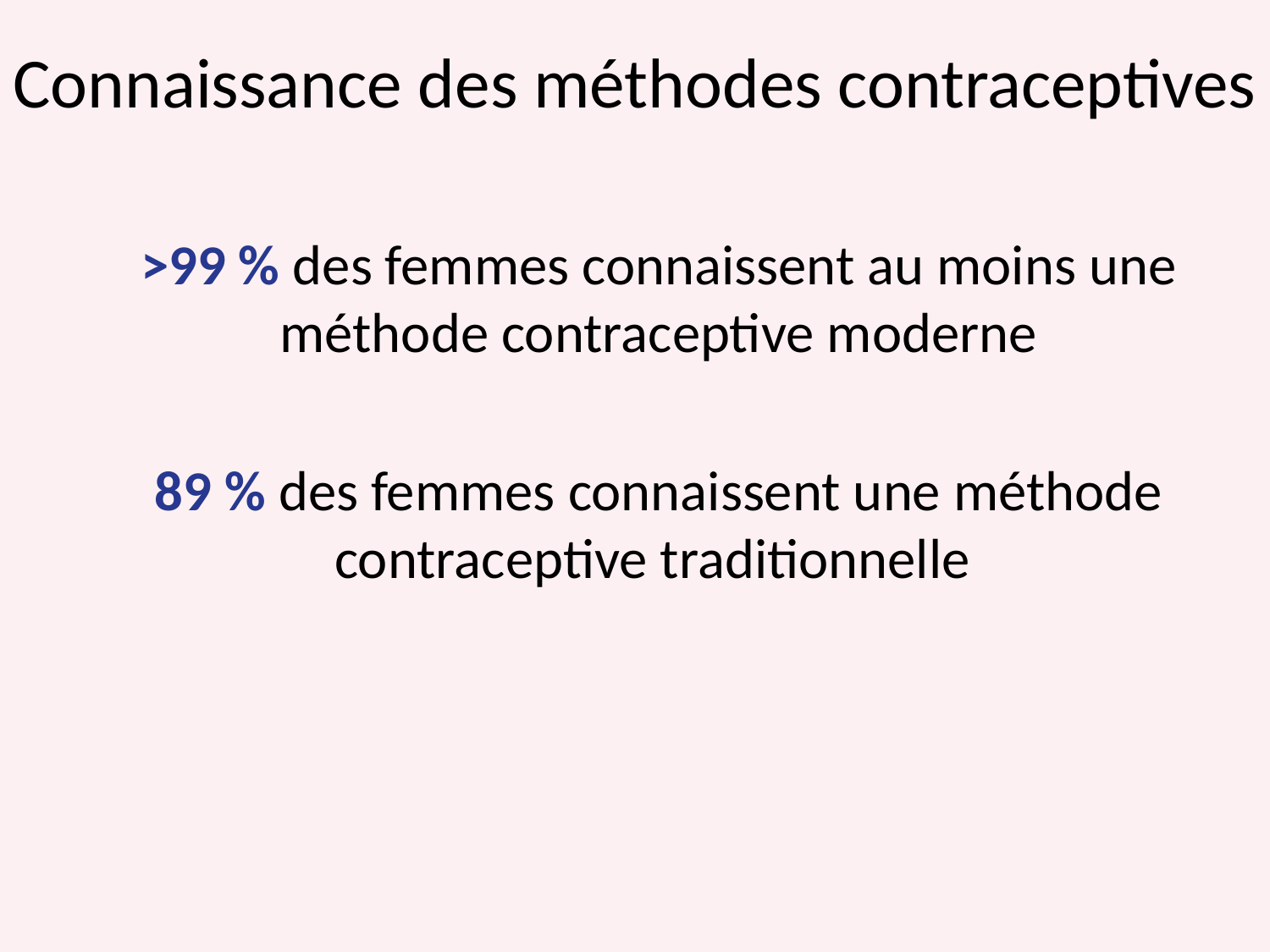

# Connaissance des méthodes contraceptives
	>99 % des femmes connaissent au moins une méthode contraceptive moderne

	89 % des femmes connaissent une méthode contraceptive traditionnelle